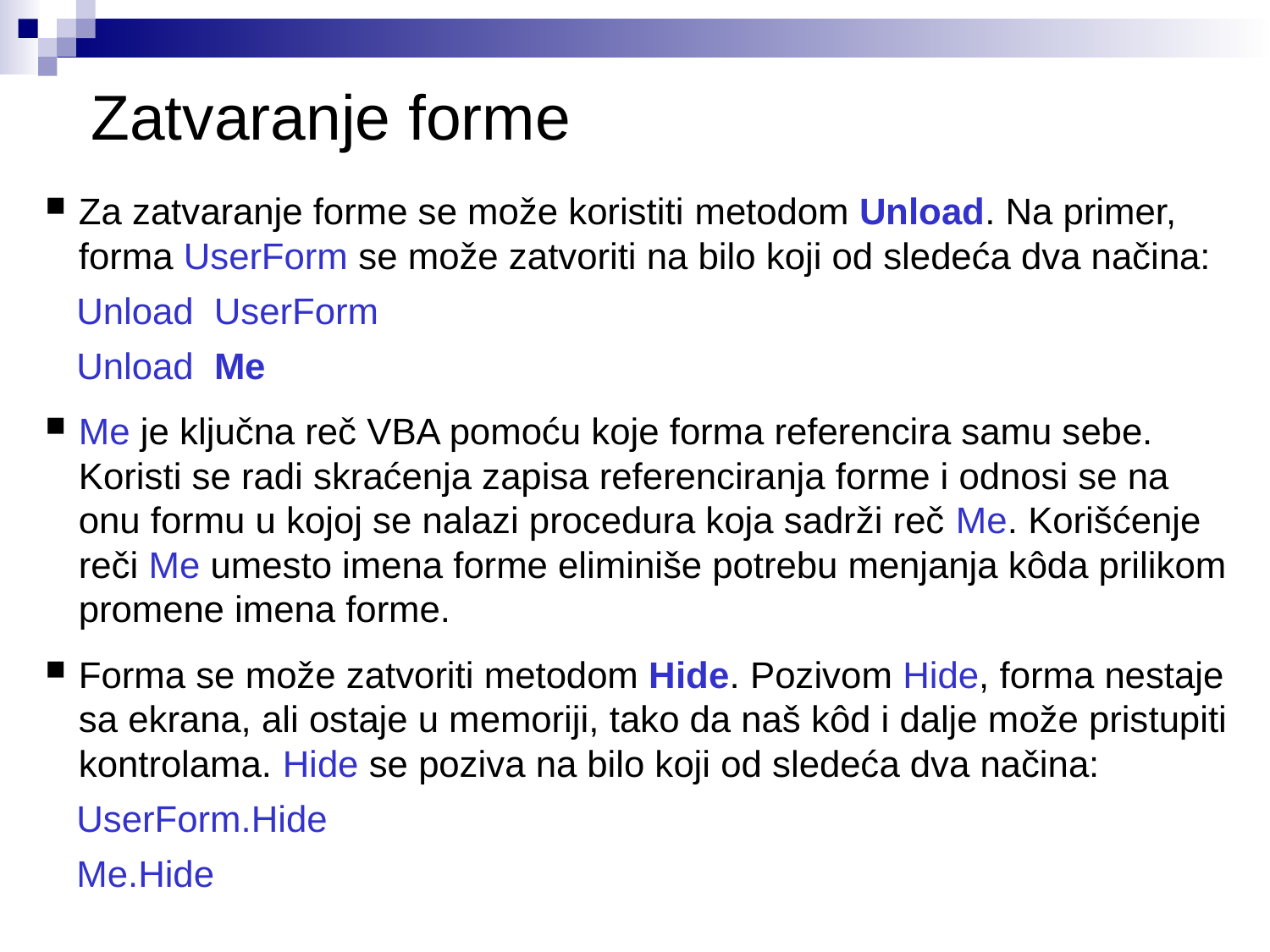

# Zatvaranje forme
Za zatvaranje forme se može koristiti metodom Unload. Na primer, forma UserForm se može zatvoriti na bilo koji od sledeća dva načina:
   Unload  UserForm
   Unload  Me
Me je ključna reč VBA pomoću koje forma referencira samu sebe. Koristi se radi skraćenja zapisa referenciranja forme i odnosi se na onu formu u kojoj se nalazi procedura koja sadrži reč Me. Korišćenje reči Me umesto imena forme eliminiše potrebu menjanja kôda prilikom promene imena forme.
Forma se može zatvoriti metodom Hide. Pozivom Hide, forma nestaje sa ekrana, ali ostaje u memoriji, tako da naš kôd i dalje može pristupiti kontrolama. Hide se poziva na bilo koji od sledeća dva načina:
   UserForm.Hide
   Me.Hide